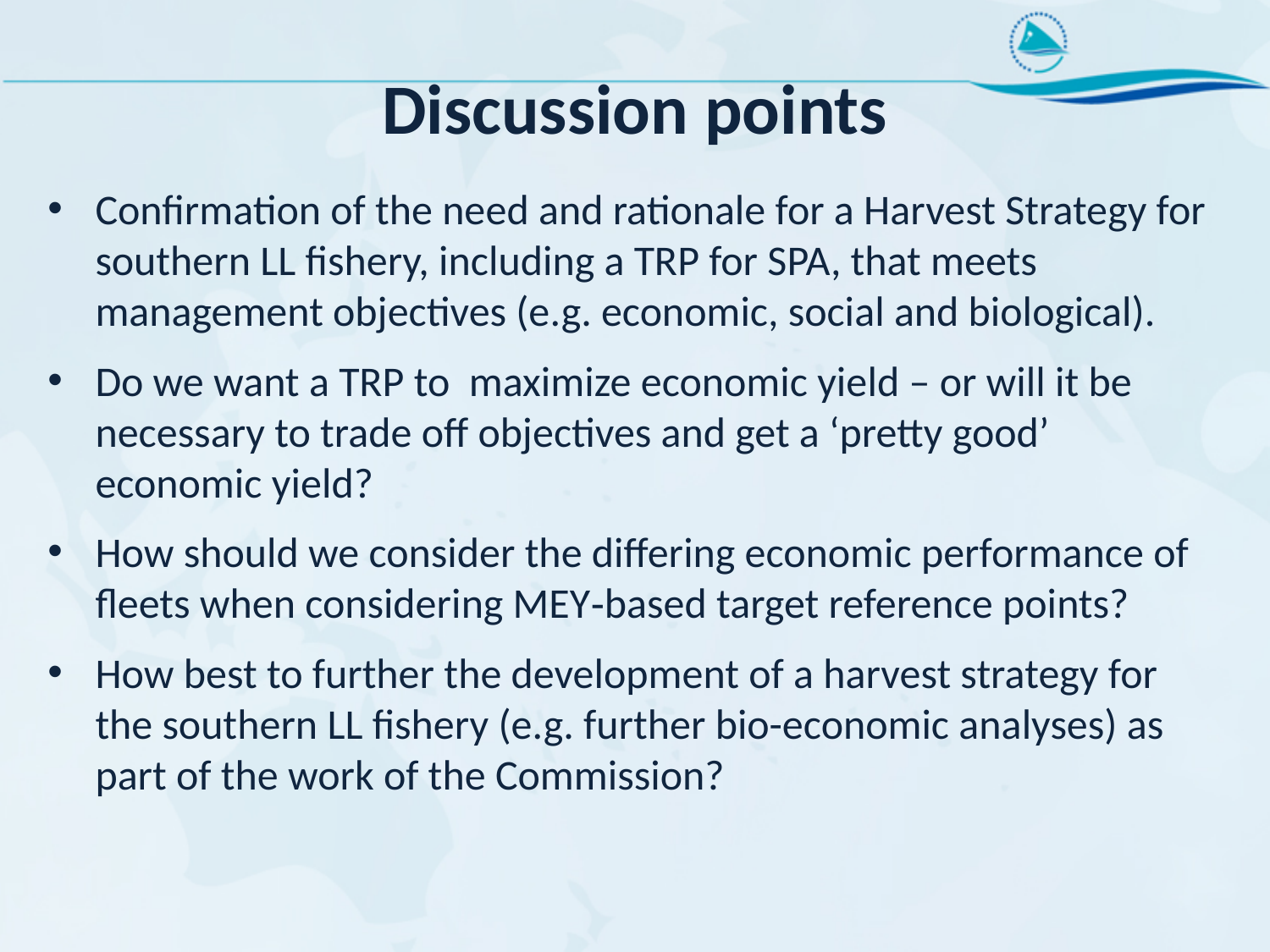

# Discussion points
Confirmation of the need and rationale for a Harvest Strategy for southern LL fishery, including a TRP for SPA, that meets management objectives (e.g. economic, social and biological).
Do we want a TRP to  maximize economic yield – or will it be necessary to trade off objectives and get a ‘pretty good’ economic yield?
How should we consider the differing economic performance of fleets when considering MEY‐based target reference points?
How best to further the development of a harvest strategy for the southern LL fishery (e.g. further bio-economic analyses) as part of the work of the Commission?